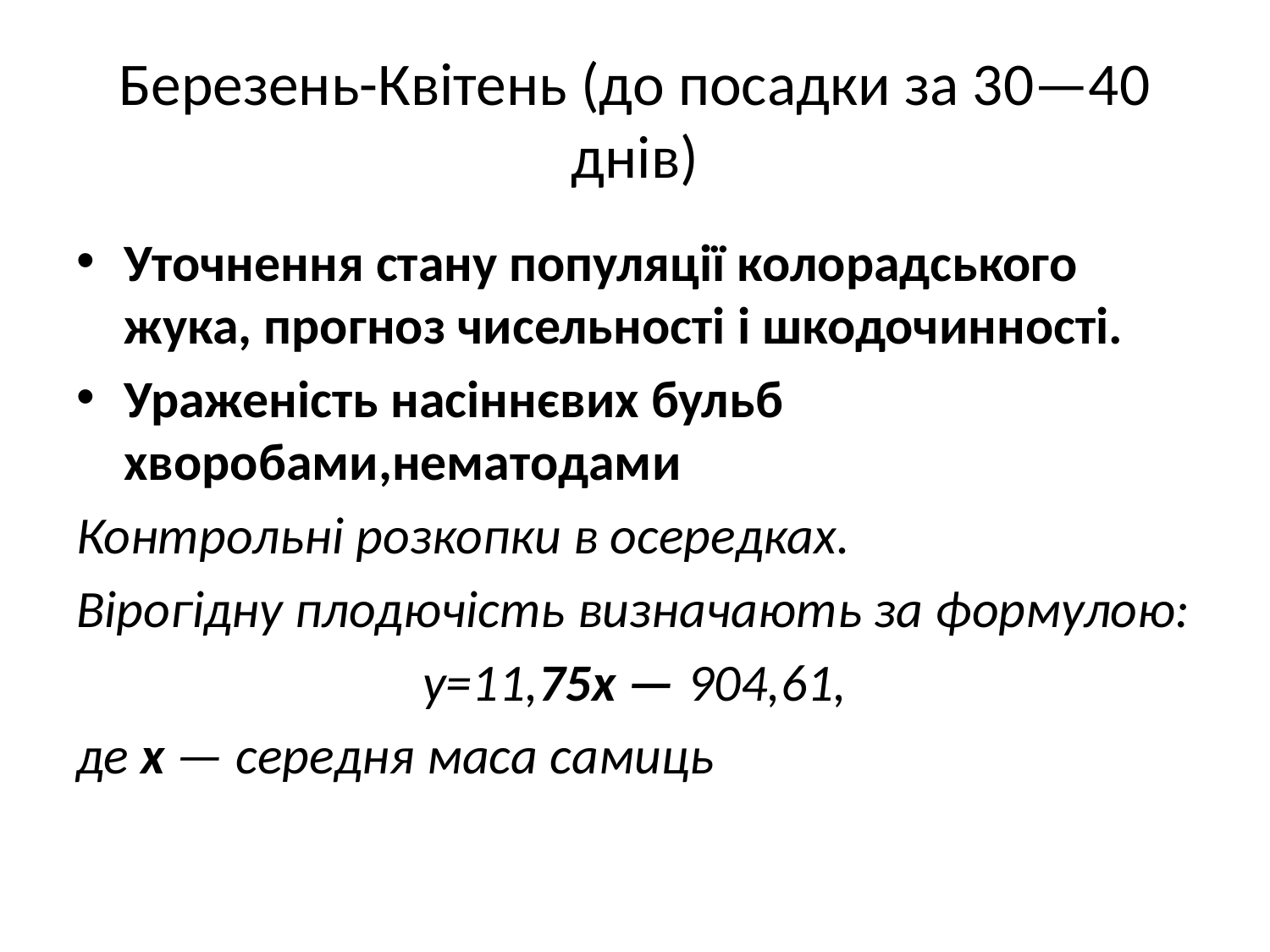

# Березень-Квітень (до посадки за 30—40 днів)
Уточнення стану популяції колорадського жука, прогноз чисельності і шкодочинності.
Ураженість насіннєвих бульб хворобами,нематодами
Контрольні розкопки в осередках.
Вірогідну плодючість визначають за формулою:
у=11,75х — 904,61,
де х — середня маса самиць